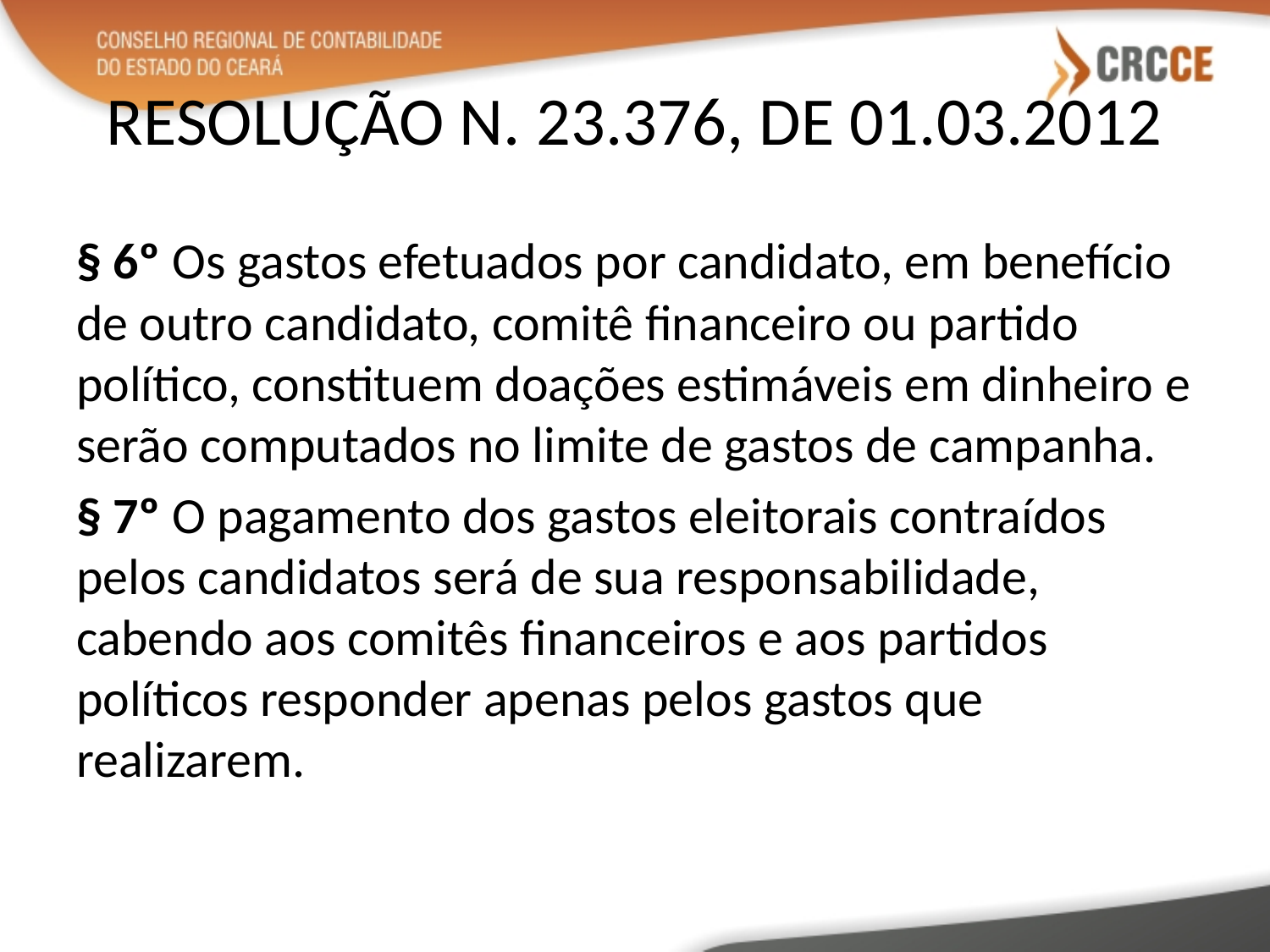

# RESOLUÇÃO N. 23.376, DE 01.03.2012
§ 6º Os gastos efetuados por candidato, em benefício de outro candidato, comitê financeiro ou partido político, constituem doações estimáveis em dinheiro e serão computados no limite de gastos de campanha.
§ 7º O pagamento dos gastos eleitorais contraídos pelos candidatos será de sua responsabilidade, cabendo aos comitês financeiros e aos partidos políticos responder apenas pelos gastos que realizarem.